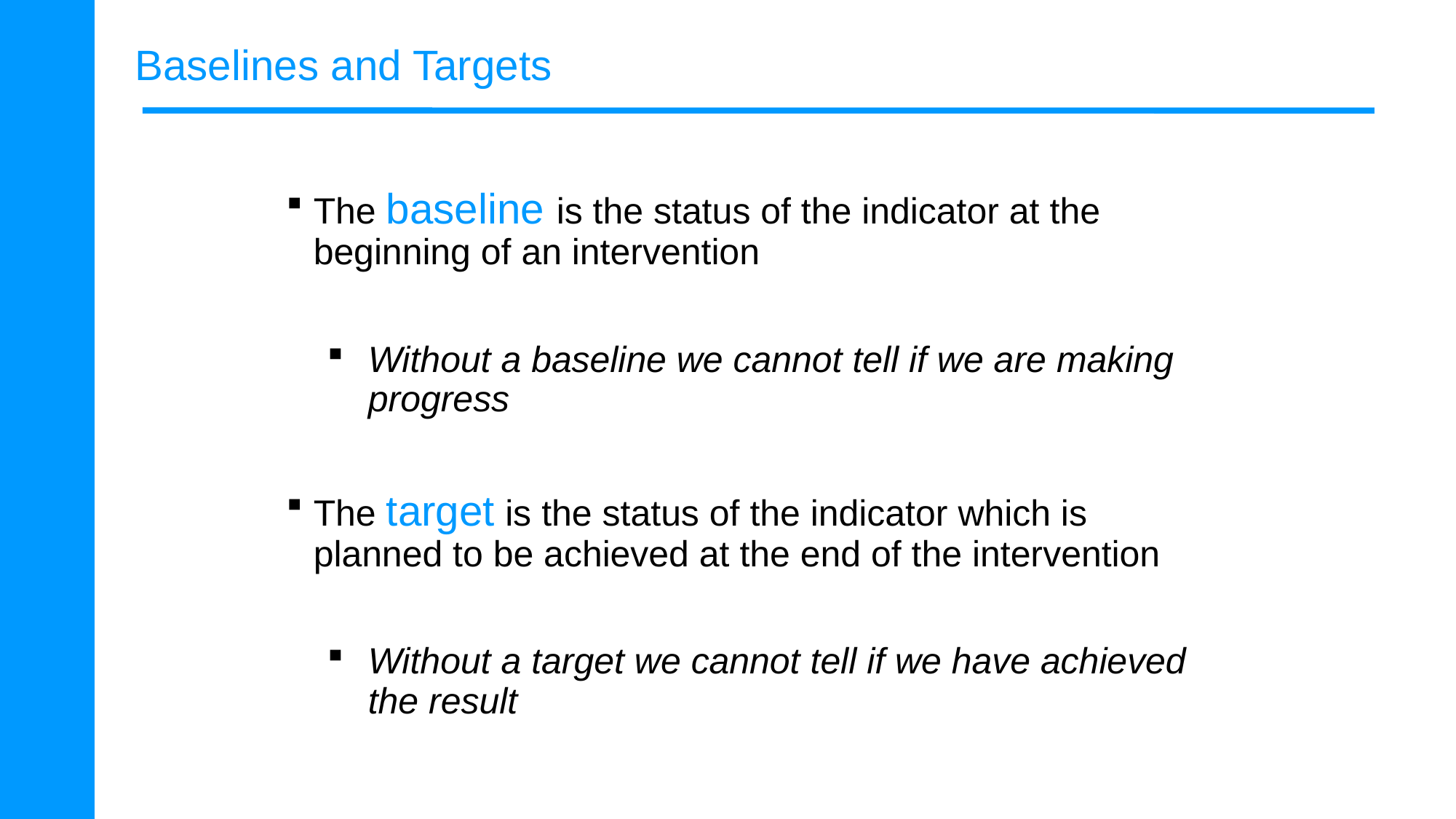

# Baselines and Targets
The baseline is the status of the indicator at the beginning of an intervention

Without a baseline we cannot tell if we are making progress

The target is the status of the indicator which is planned to be achieved at the end of the intervention

Without a target we cannot tell if we have achieved the result